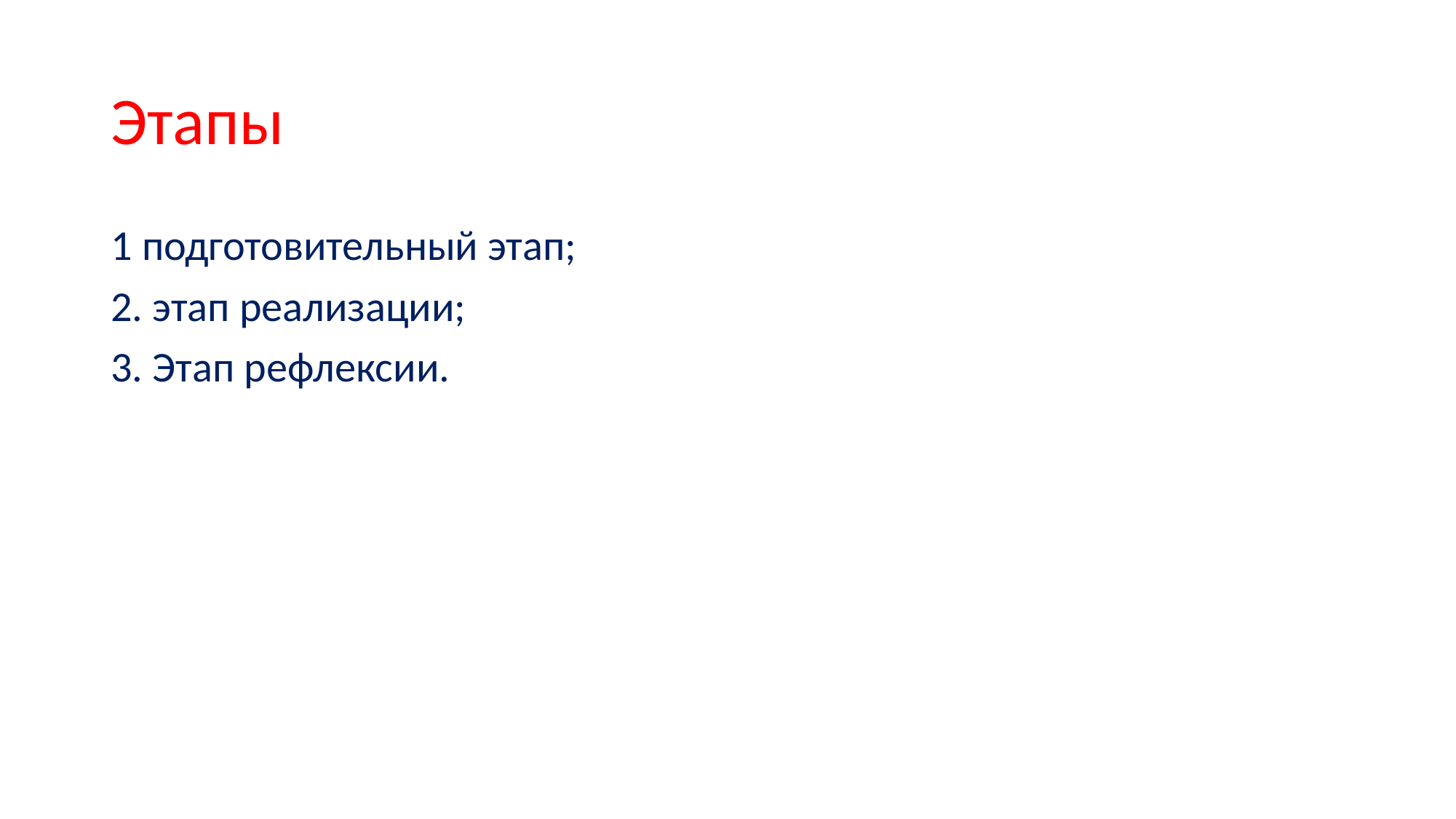

# Этапы
1 подготовительный этап;
2. этап реализации;
3. Этап рефлексии.